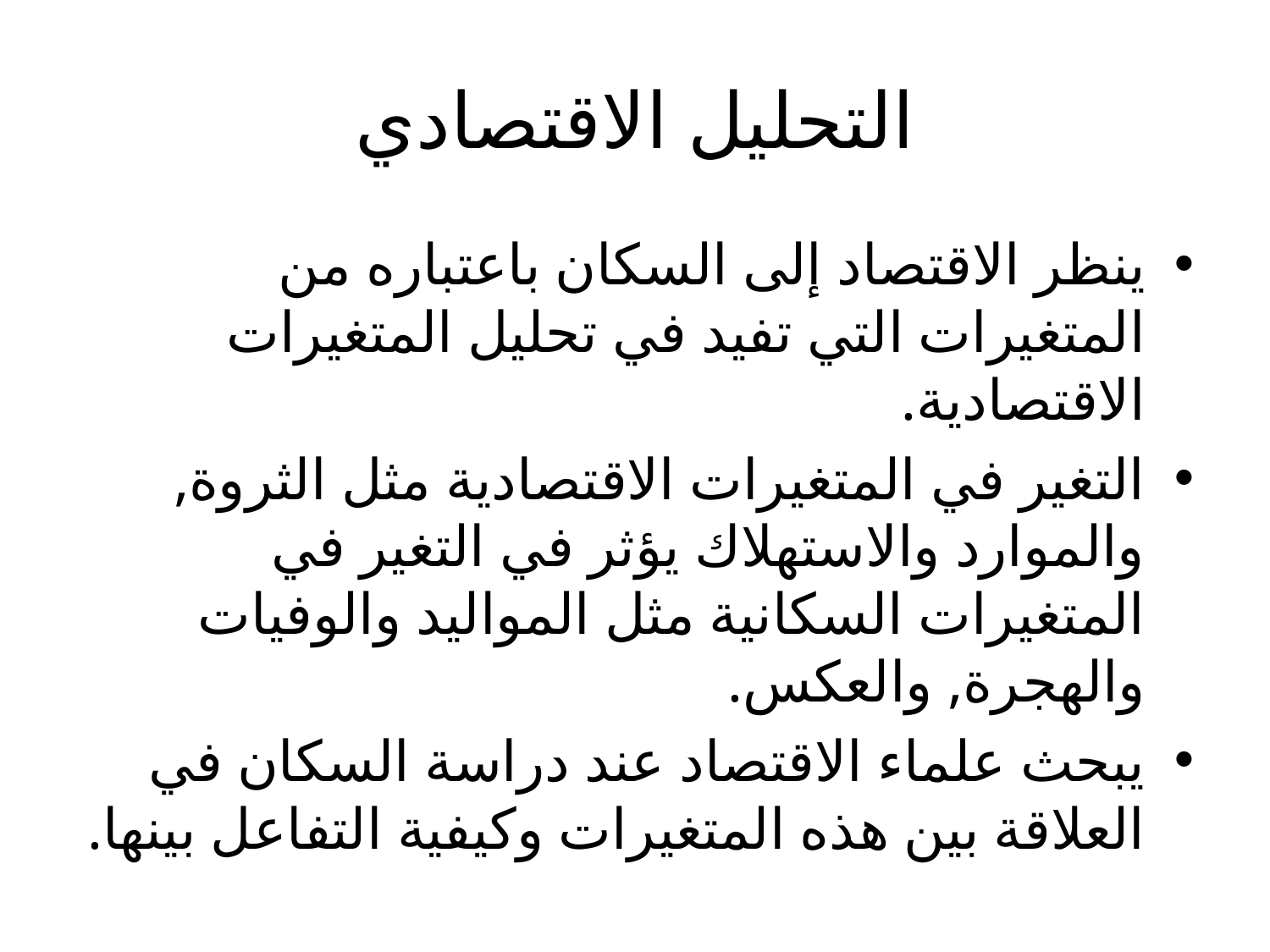

# التحليل الاقتصادي
ينظر الاقتصاد إلى السكان باعتباره من المتغيرات التي تفيد في تحليل المتغيرات الاقتصادية.
التغير في المتغيرات الاقتصادية مثل الثروة, والموارد والاستهلاك يؤثر في التغير في المتغيرات السكانية مثل المواليد والوفيات والهجرة, والعكس.
يبحث علماء الاقتصاد عند دراسة السكان في العلاقة بين هذه المتغيرات وكيفية التفاعل بينها.